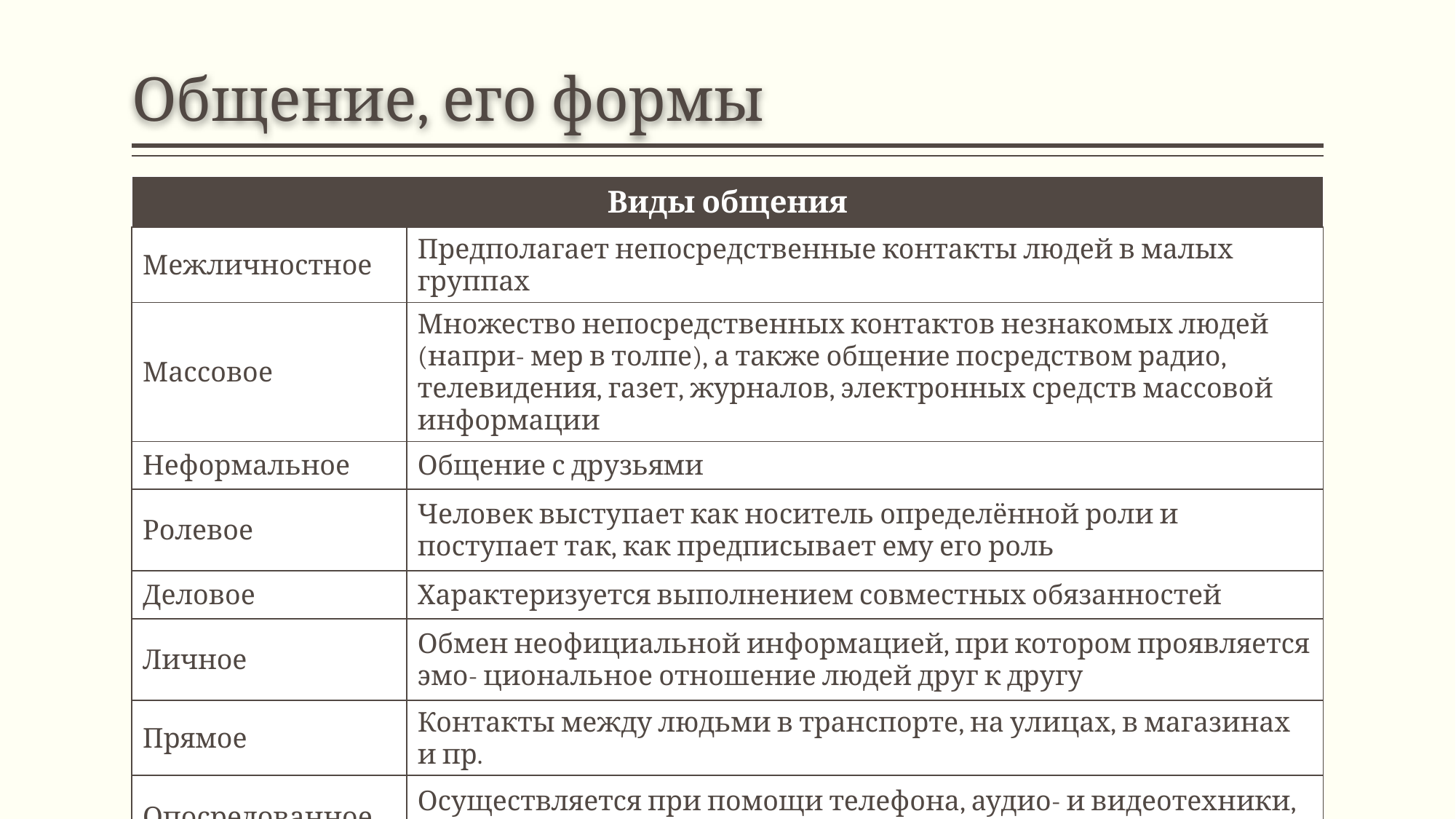

# Общение, его формы
| Виды общения |  |
| --- | --- |
| Межличностное | Предполагает непосредственные контакты людей в малых группах |
| Массовое | Множество непосредственных контактов незнакомых людей (напри- мер в толпе), а также общение посредством радио, телевидения, газет, журналов, электронных средств массовой информации |
| Неформальное | Общение с друзьями |
| Ролевое | Человек выступает как носитель определённой роли и поступает так, как предписывает ему его роль |
| Деловое | Характеризуется выполнением совместных обязанностей |
| Личное | Обмен неофициальной информацией, при котором проявляется эмо- циональное отношение людей друг к другу |
| Прямое | Контакты между людьми в транспорте, на улицах, в магазинах и пр. |
| Опосредованное | Осуществляется при помощи телефона, аудио- и видеотехники, Интер- нета |